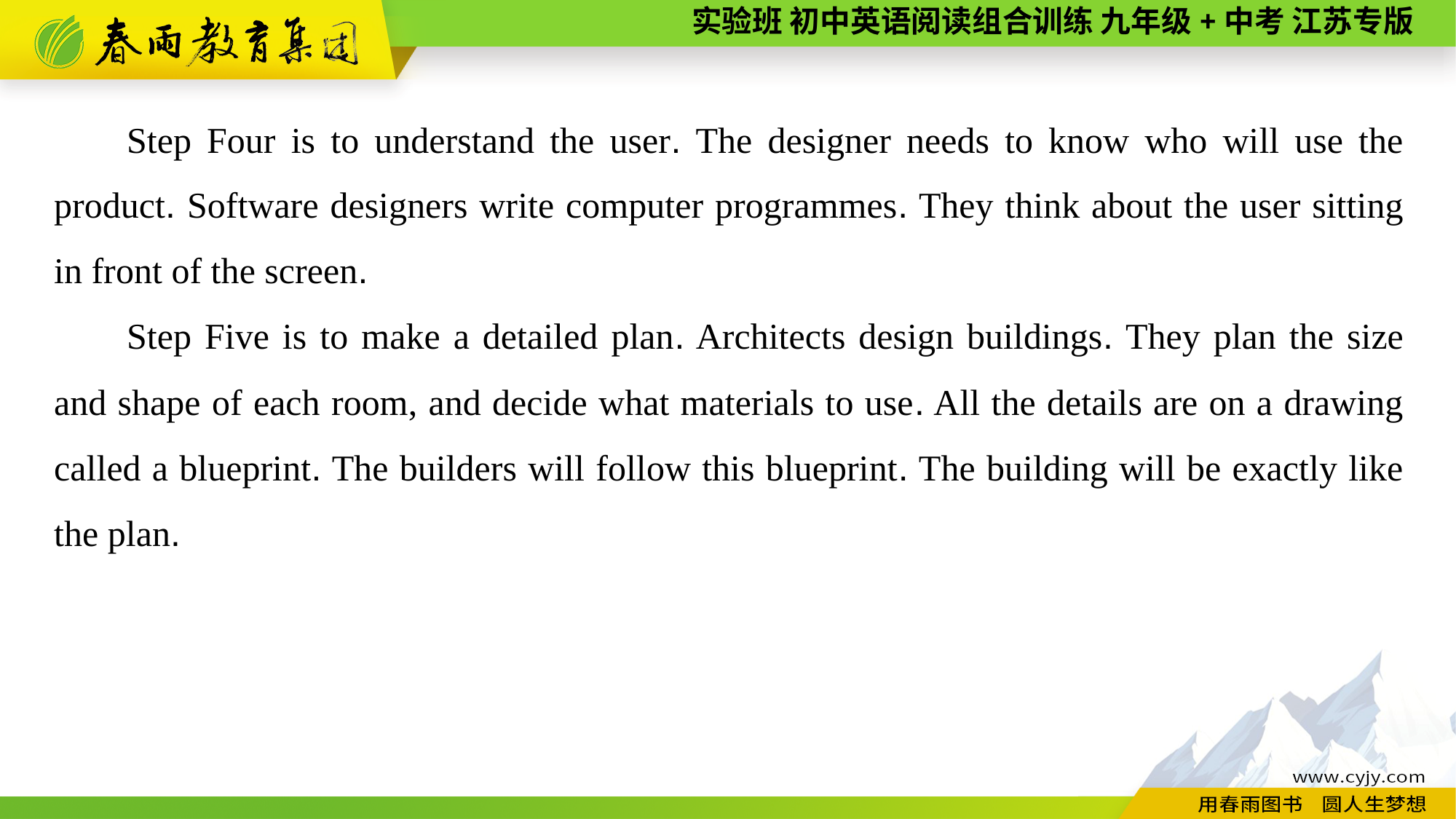

Step Four is to understand the user. The designer needs to know who will use the product. Software designers write computer programmes. They think about the user sitting in front of the screen.
Step Five is to make a detailed plan. Architects design buildings. They plan the size and shape of each room, and decide what materials to use. All the details are on a drawing called a blueprint. The builders will follow this blueprint. The building will be exactly like the plan.